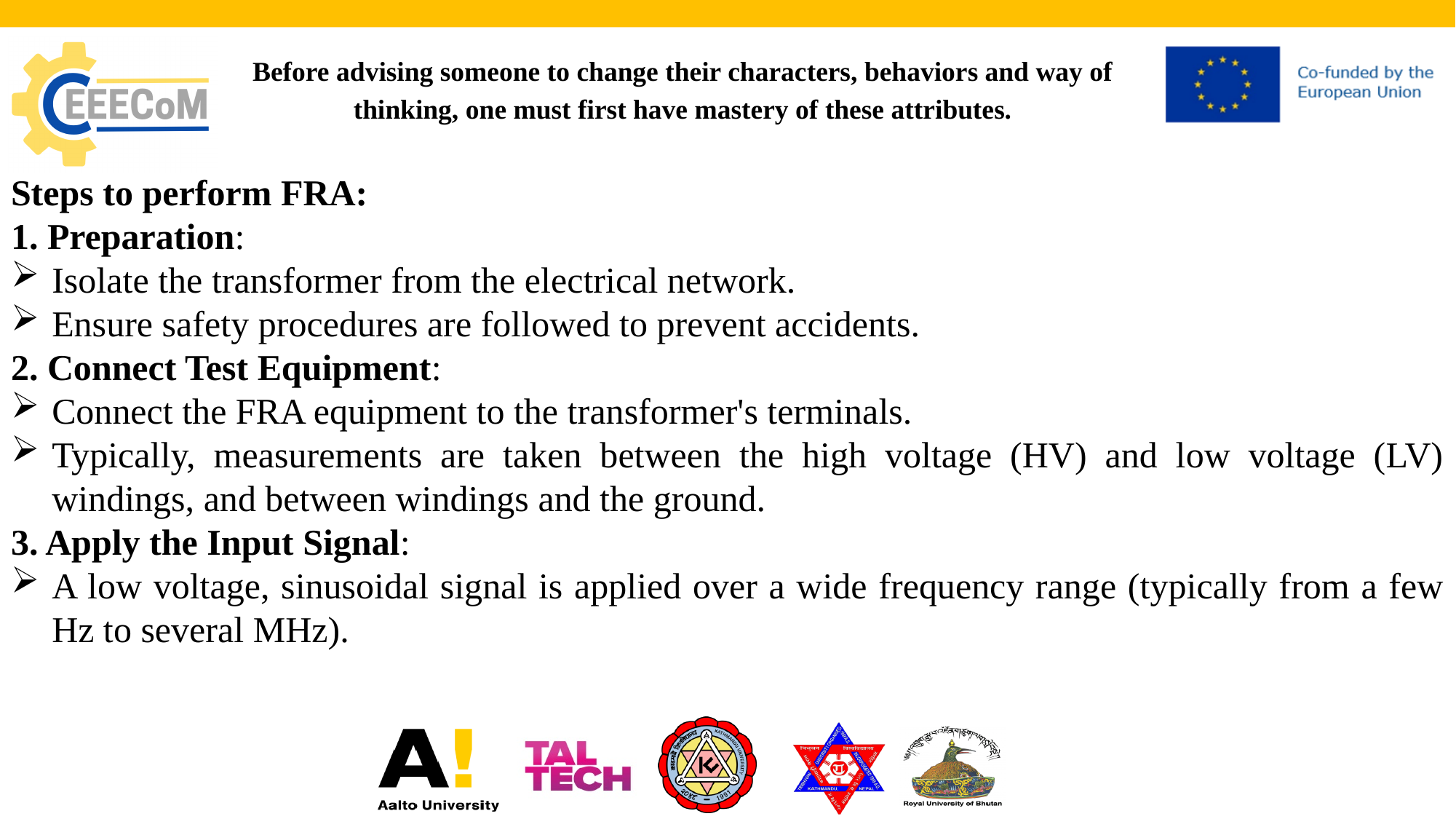

# Before advising someone to change their characters, behaviors and way of thinking, one must first have mastery of these attributes.
Steps to perform FRA:
1. Preparation:
Isolate the transformer from the electrical network.
Ensure safety procedures are followed to prevent accidents.
2. Connect Test Equipment:
Connect the FRA equipment to the transformer's terminals.
Typically, measurements are taken between the high voltage (HV) and low voltage (LV) windings, and between windings and the ground.
3. Apply the Input Signal:
A low voltage, sinusoidal signal is applied over a wide frequency range (typically from a few Hz to several MHz).